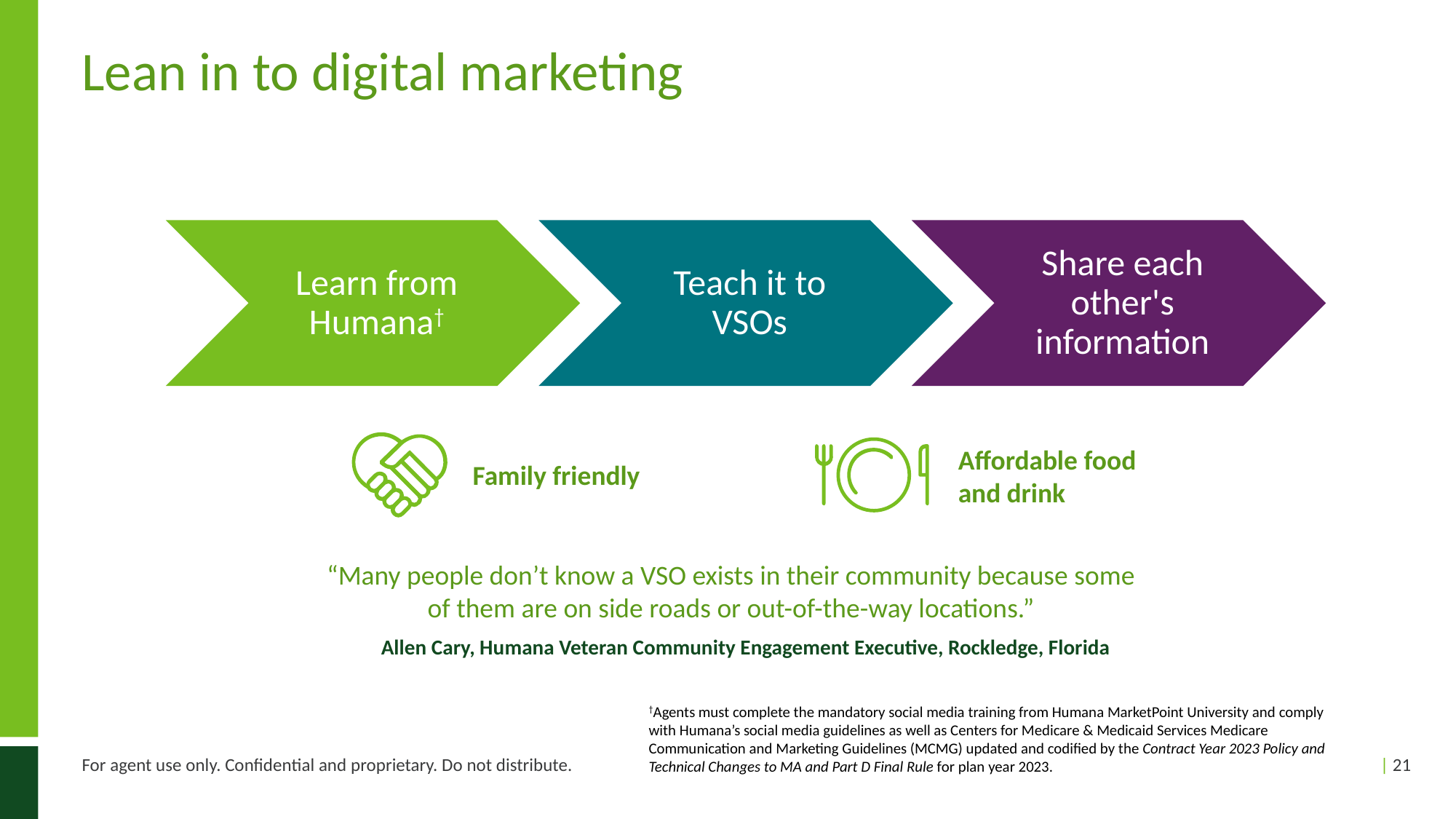

# Lean in to digital marketing
Learn from Humana†
Teach it to VSOs
Share each other's information

Affordable food and drink
Family friendly
“Many people don’t know a VSO exists in their community because some of them are on side roads or out-of-the-way locations.”

Allen Cary, Humana Veteran Community Engagement Executive, Rockledge, Florida
†Agents must complete the mandatory social media training from Humana MarketPoint University and comply with Humana’s social media guidelines as well as Centers for Medicare & Medicaid Services Medicare Communication and Marketing Guidelines (MCMG) updated and codified by the Contract Year 2023 Policy and Technical Changes to MA and Part D Final Rule for plan year 2023. ​​
For agent use only. Confidential and proprietary. Do not distribute.
21